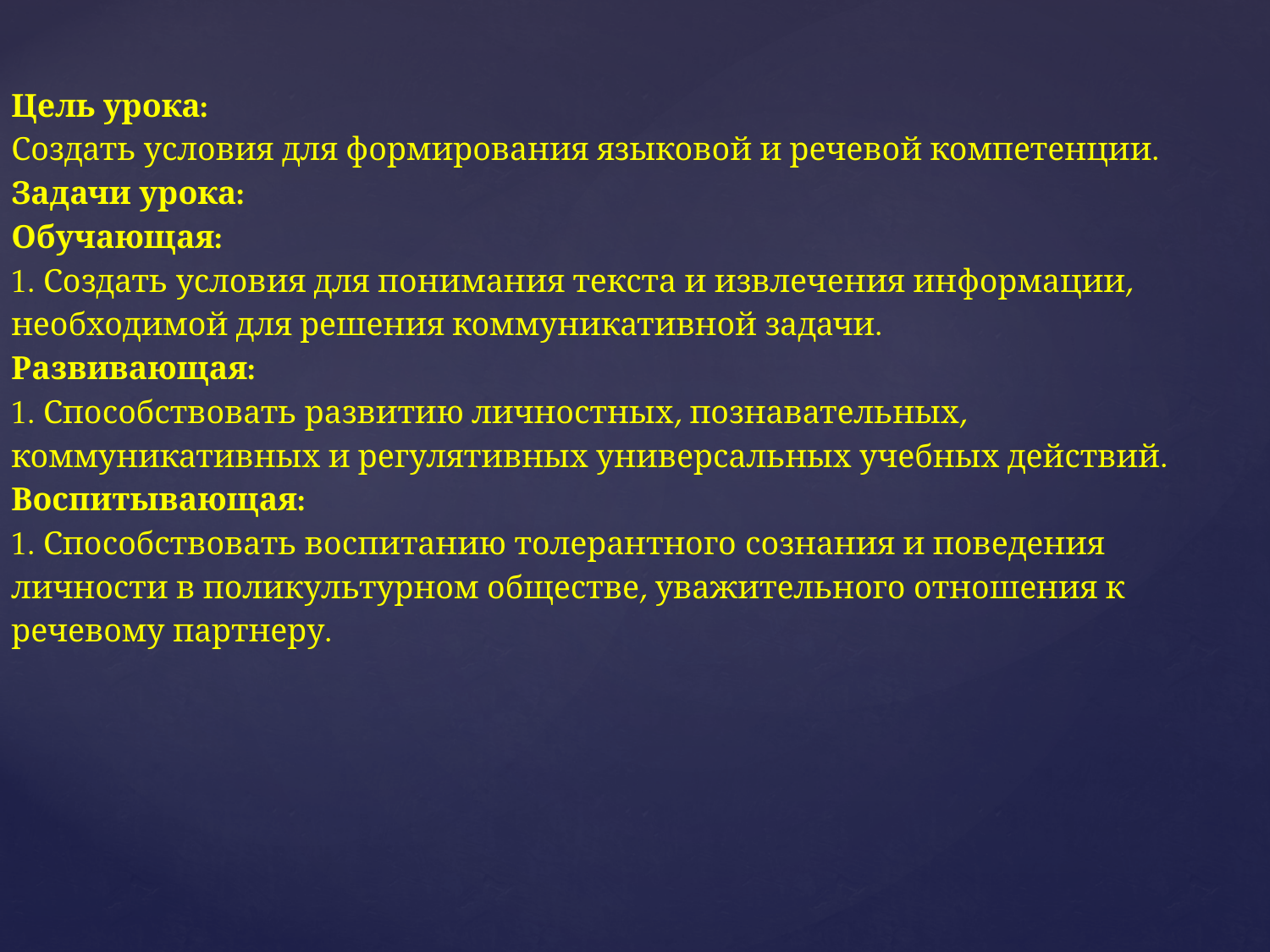

Цель урока:
Создать условия для формирования языковой и речевой компетенции.
Задачи урока:
Обучающая:
1. Создать условия для понимания текста и извлечения информации, необходимой для решения коммуникативной задачи.
Развивающая:
1. Способствовать развитию личностных, познавательных, коммуникативных и регулятивных универсальных учебных действий.
Воспитывающая:
1. Способствовать воспитанию толерантного сознания и поведения личности в поликультурном обществе, уважительного отношения к речевому партнеру.
#